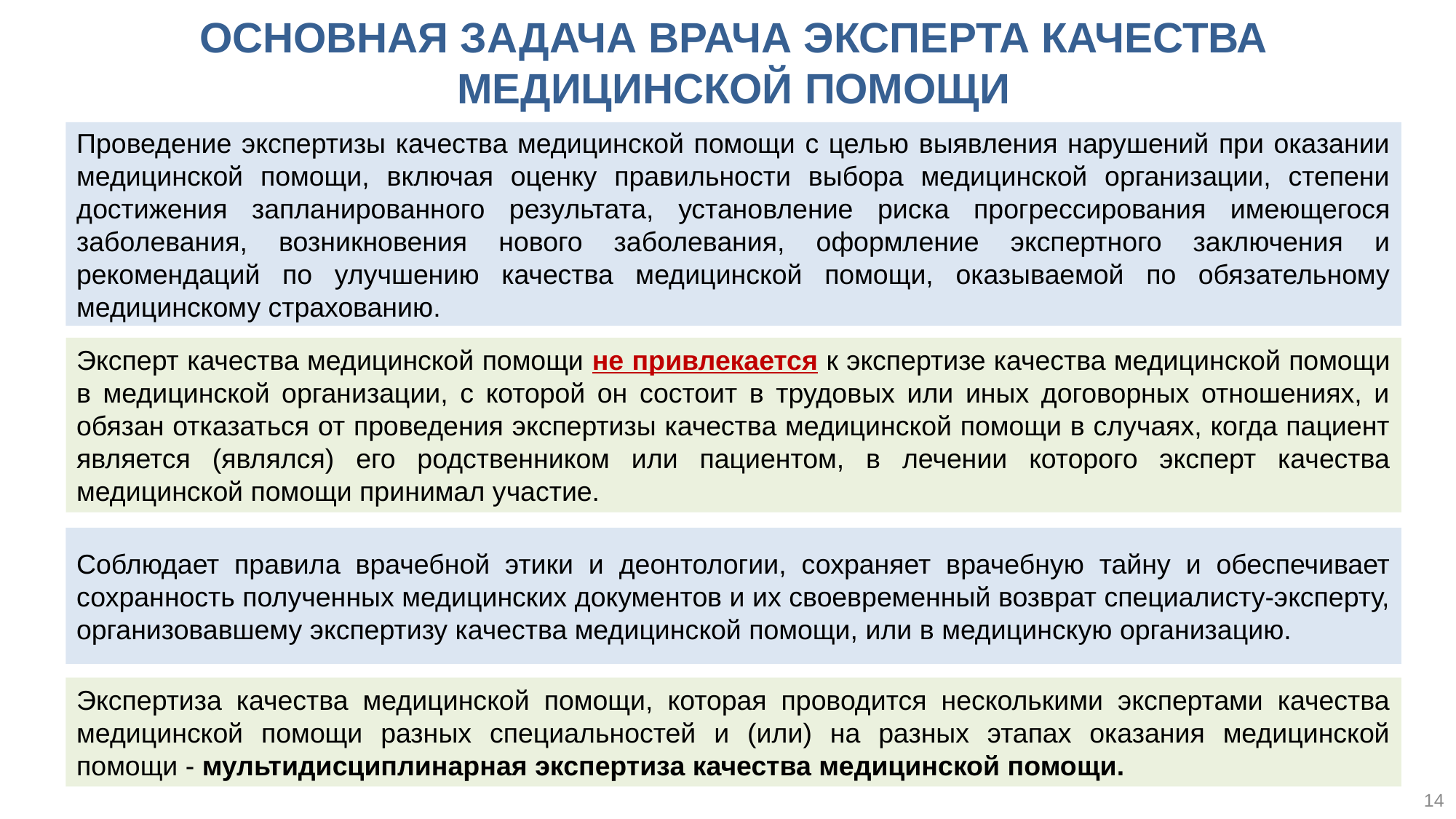

Основная задача врача эксперта качества медицинской помощи
Проведение экспертизы качества медицинской помощи с целью выявления нарушений при оказании медицинской помощи, включая оценку правильности выбора медицинской организации, степени достижения запланированного результата, установление риска прогрессирования имеющегося заболевания, возникновения нового заболевания, оформление экспертного заключения и рекомендаций по улучшению качества медицинской помощи, оказываемой по обязательному медицинскому страхованию.
Соблюдает правила врачебной этики и деонтологии, сохраняет врачебную тайну и обеспечивает сохранность полученных медицинских документов и их своевременный возврат специалисту-эксперту, организовавшему экспертизу качества медицинской помощи, или в медицинскую организацию.
Эксперт качества медицинской помощи не привлекается к экспертизе качества медицинской помощи в медицинской организации, с которой он состоит в трудовых или иных договорных отношениях, и обязан отказаться от проведения экспертизы качества медицинской помощи в случаях, когда пациент является (являлся) его родственником или пациентом, в лечении которого эксперт качества медицинской помощи принимал участие.
Экспертиза качества медицинской помощи, которая проводится несколькими экспертами качества медицинской помощи разных специальностей и (или) на разных этапах оказания медицинской помощи - мультидисциплинарная экспертиза качества медицинской помощи.
14